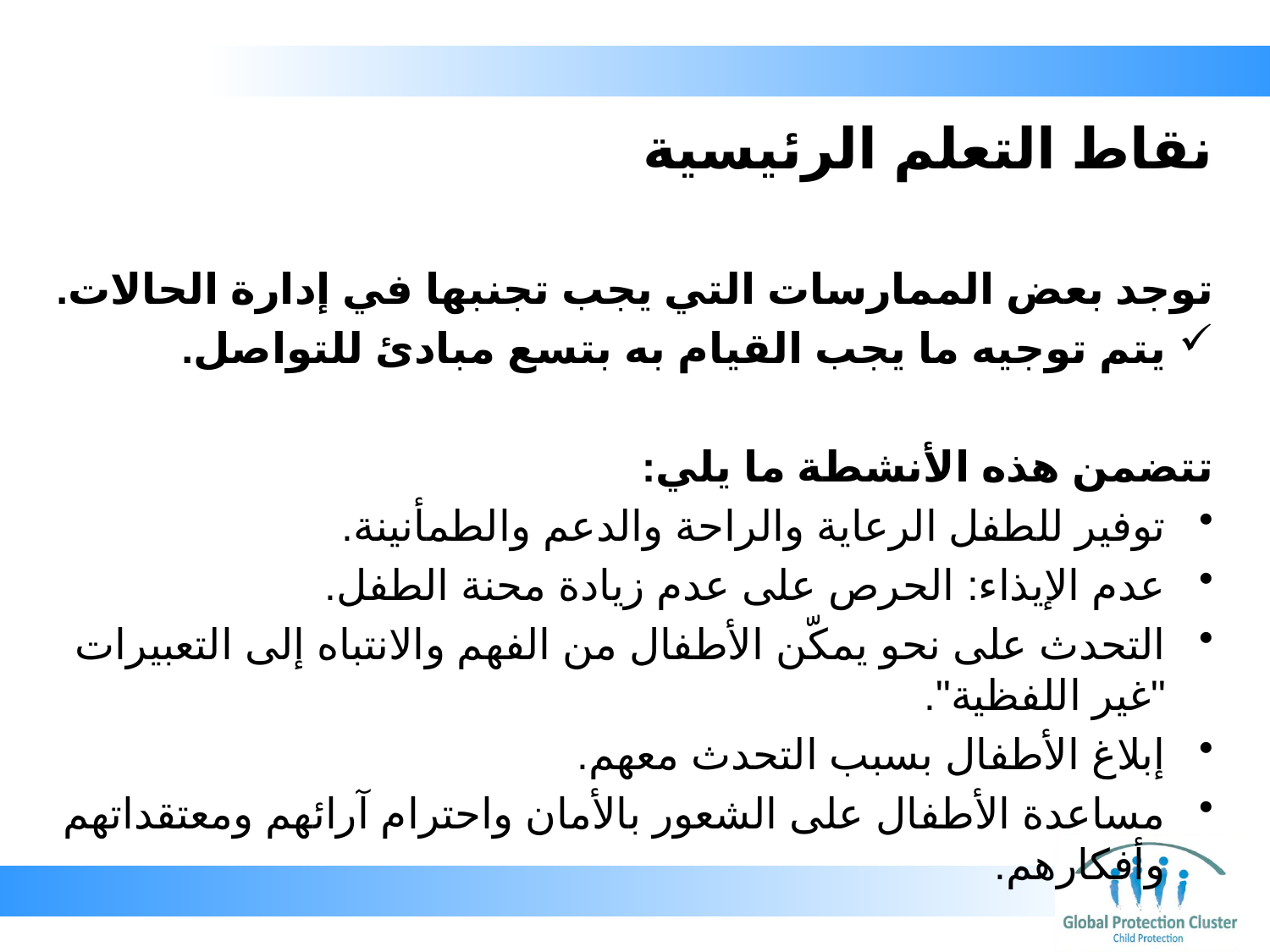

# نقاط التعلم الرئيسية

توجد بعض الممارسات التي يجب تجنبها في إدارة الحالات.
يتم توجيه ما يجب القيام به بتسع مبادئ للتواصل.

تتضمن هذه الأنشطة ما يلي:
توفير للطفل الرعاية والراحة والدعم والطمأنينة.
عدم الإيذاء: الحرص على عدم زيادة محنة الطفل.
التحدث على نحو يمكّن الأطفال من الفهم والانتباه إلى التعبيرات "غير اللفظية".
إبلاغ الأطفال بسبب التحدث معهم.
مساعدة الأطفال على الشعور بالأمان واحترام آرائهم ومعتقداتهم وأفكارهم.